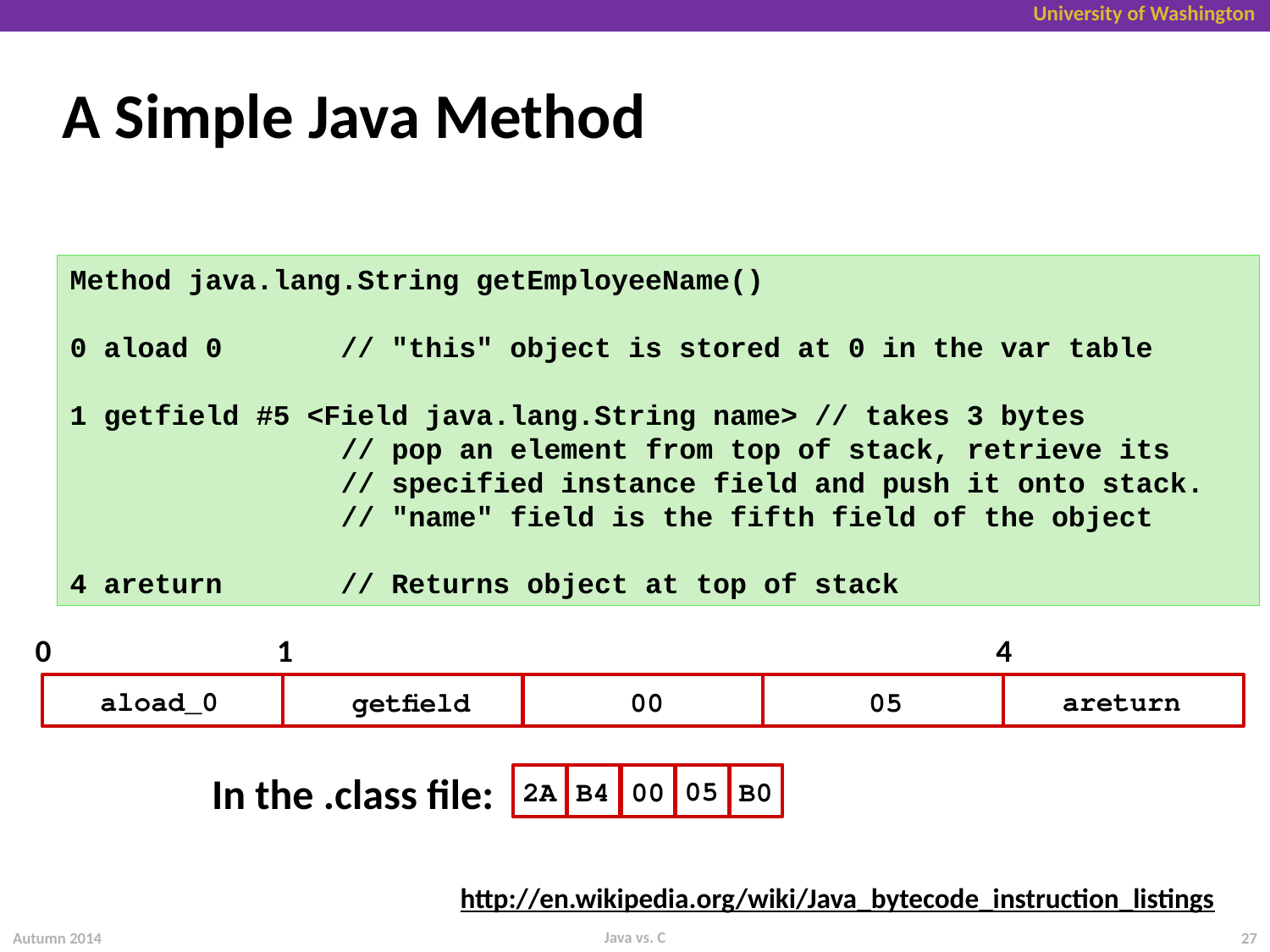

# A Simple Java Method
Method java.lang.String getEmployeeName()

0 aload 0       // "this" object is stored at 0 in the var table

1 getfield #5 <Field java.lang.String name> // takes 3 bytes
                // pop an element from top of stack, retrieve its
		 // specified instance field and push it onto stack.
		 // "name" field is the fifth field of the object

4 areturn       // Returns object at top of stack
0
1
4

areturn
aload_0
05
00
getfield
In the .class file:

05
2A
B4
B0
00
http://en.wikipedia.org/wiki/Java_bytecode_instruction_listings
Java vs. C
Autumn 2014
27